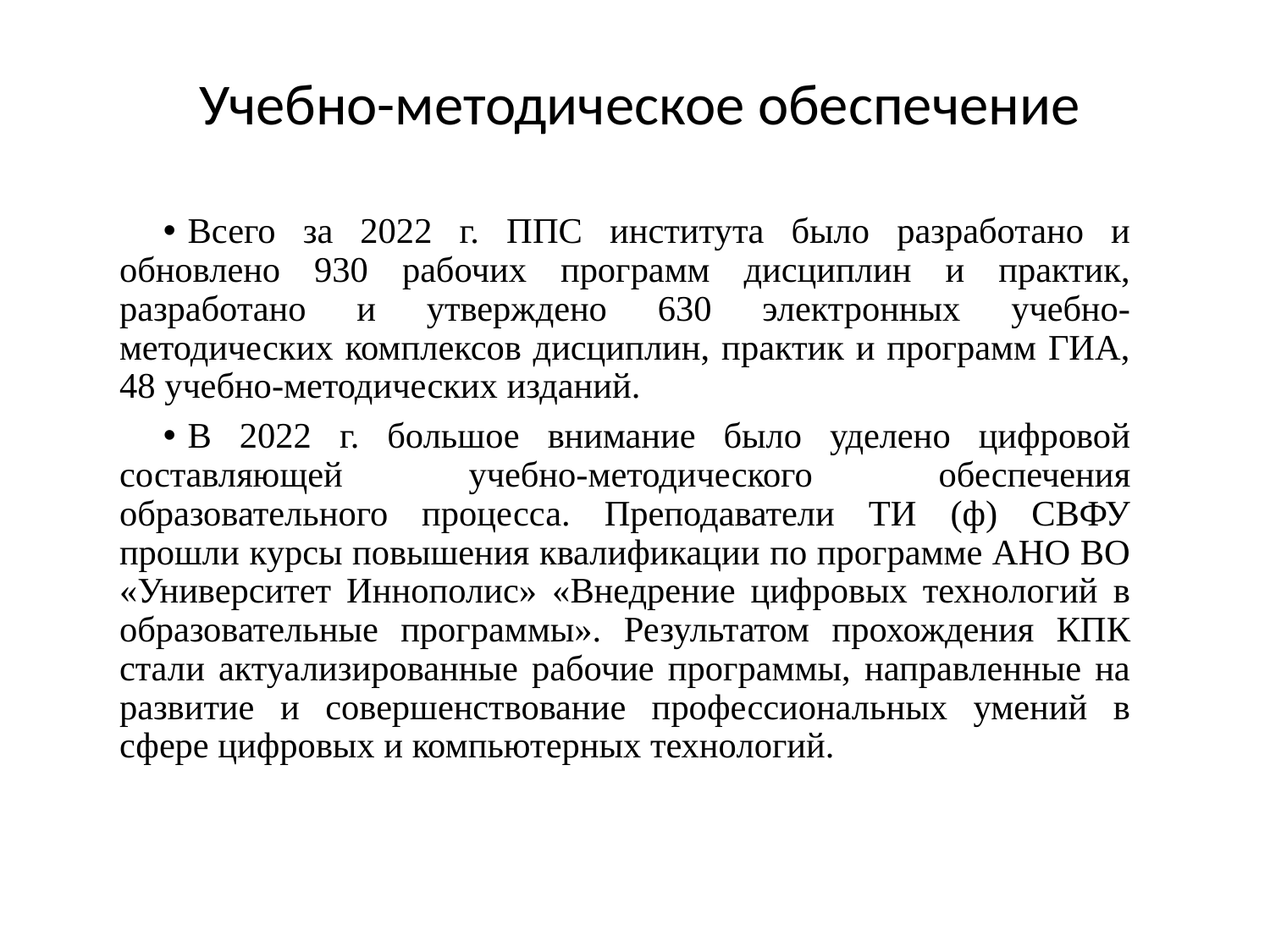

# Учебно-методическое обеспечение
Всего за 2022 г. ППС института было разработано и обновлено 930 рабочих программ дисциплин и практик, разработано и утверждено 630 электронных учебно-методических комплексов дисциплин, практик и программ ГИА, 48 учебно-методических изданий.
В 2022 г. большое внимание было уделено цифровой составляющей учебно-методического обеспечения образовательного процесса. Преподаватели ТИ (ф) СВФУ прошли курсы повышения квалификации по программе АНО ВО «Университет Иннополис» «Внедрение цифровых технологий в образовательные программы». Результатом прохождения КПК стали актуализированные рабочие программы, направленные на развитие и совершенствование профессиональных умений в сфере цифровых и компьютерных технологий.